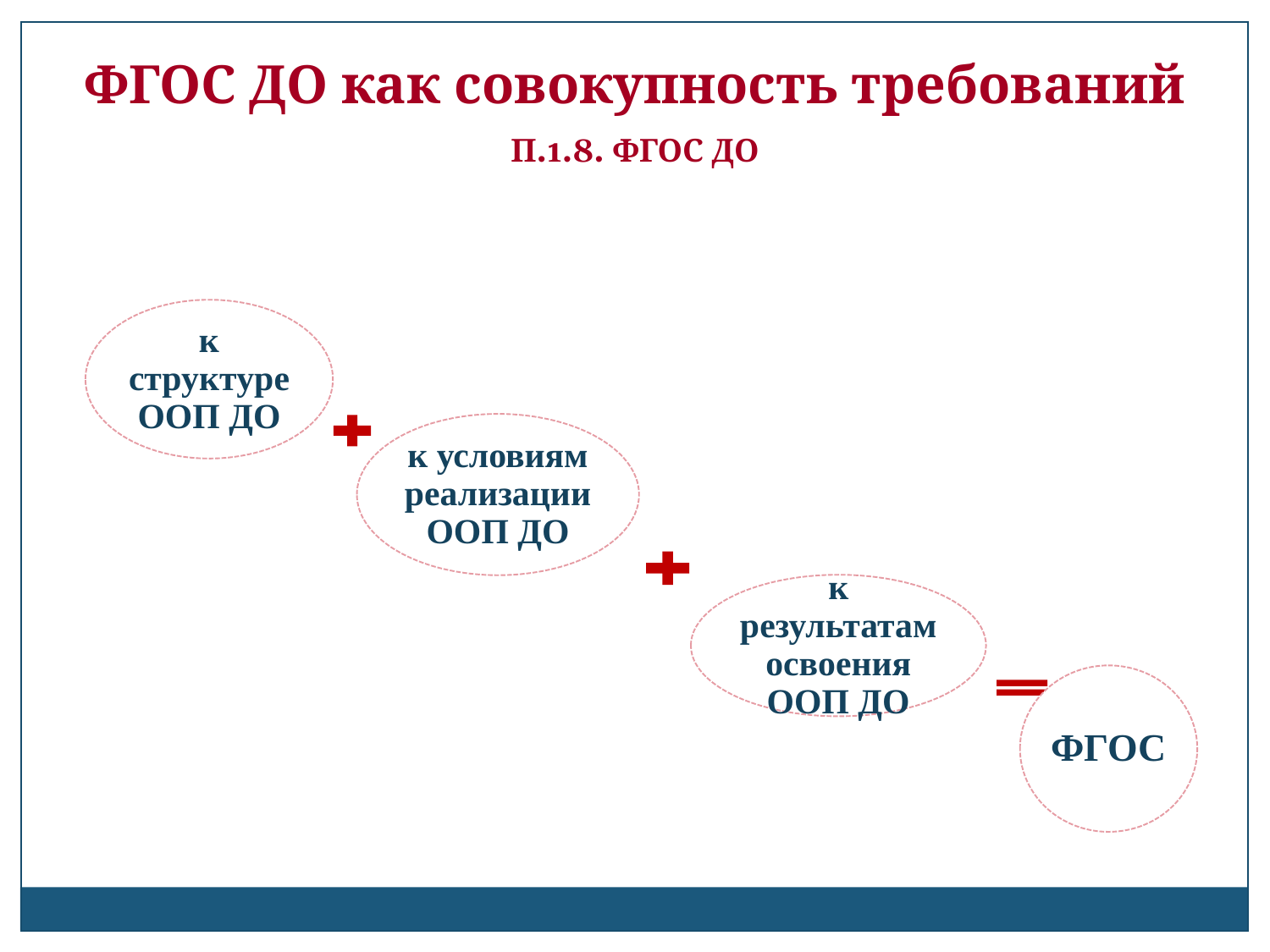

ФГОС ДО как совокупность требований
П.1.8. ФГОС ДО
к структуре ООП ДО

к условиям реализации ООП ДО

к результатам освоения ООП ДО

ФГОС